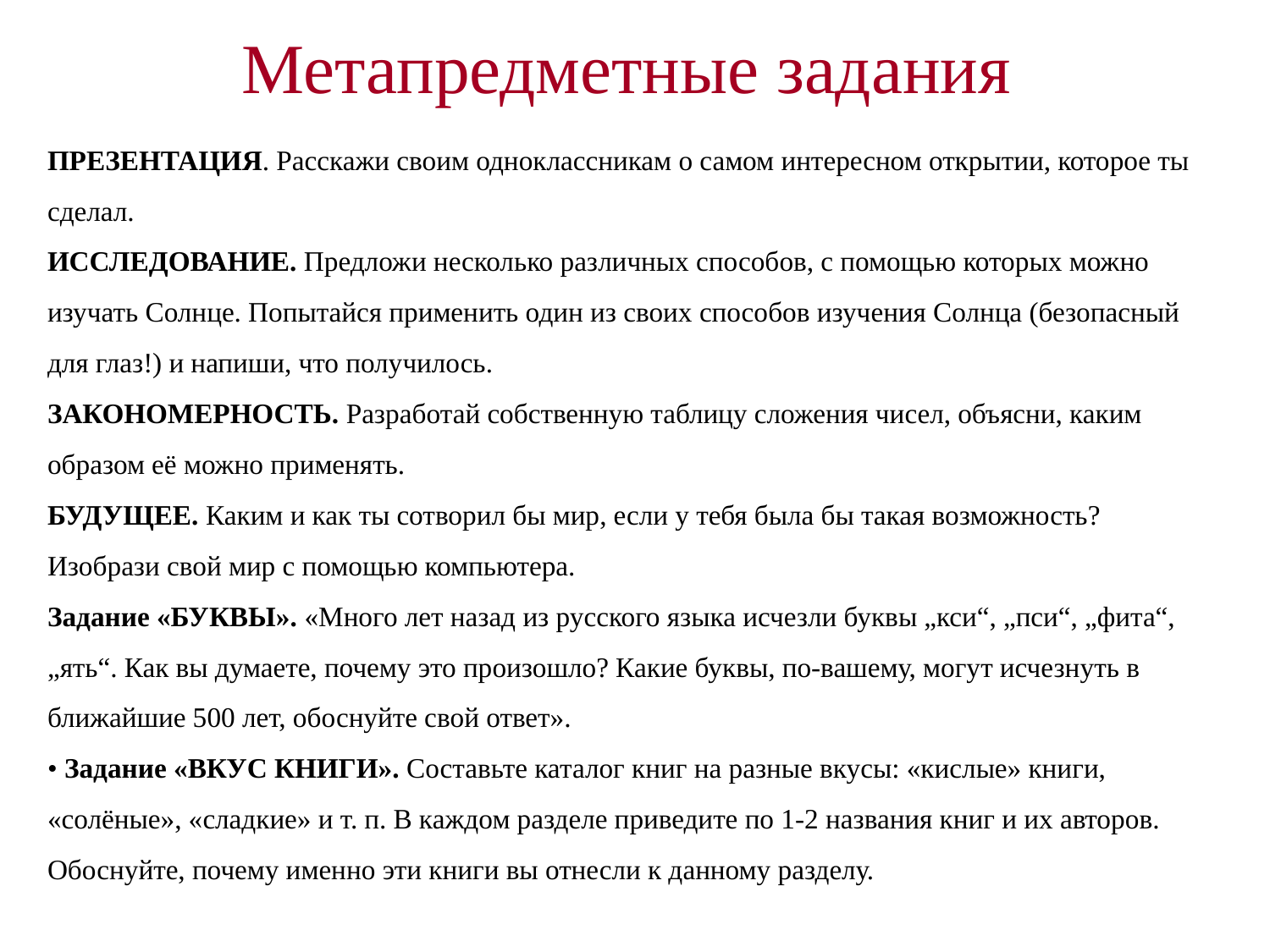

# Метапредметные задания
ПРЕЗЕНТАЦИЯ. Расскажи своим одноклассникам о самом интересном открытии, которое ты сделал.
ИССЛЕДОВАНИЕ. Предложи несколько различных способов, с помощью которых можно изучать Солнце. Попытайся применить один из своих способов изучения Солнца (безопасный для глаз!) и напиши, что получилось.
ЗАКОНОМЕРНОСТЬ. Разработай собственную таблицу сложения чисел, объясни, каким образом её можно применять.
БУДУЩЕЕ. Каким и как ты сотворил бы мир, если у тебя была бы такая возможность? Изобрази свой мир с помощью компьютера.
Задание «БУКВЫ». «Много лет назад из русского языка исчезли буквы „кси“, „пси“, „фита“, „ять“. Как вы думаете, почему это произошло? Какие буквы, по-вашему, могут исчезнуть в ближайшие 500 лет, обоснуйте свой ответ».
• Задание «ВКУС КНИГИ». Составьте каталог книг на разные вкусы: «кислые» книги, «солёные», «сладкие» и т. п. В каждом разделе приведите по 1-2 названия книг и их авторов. Обоснуйте, почему именно эти книги вы отнесли к данному разделу.